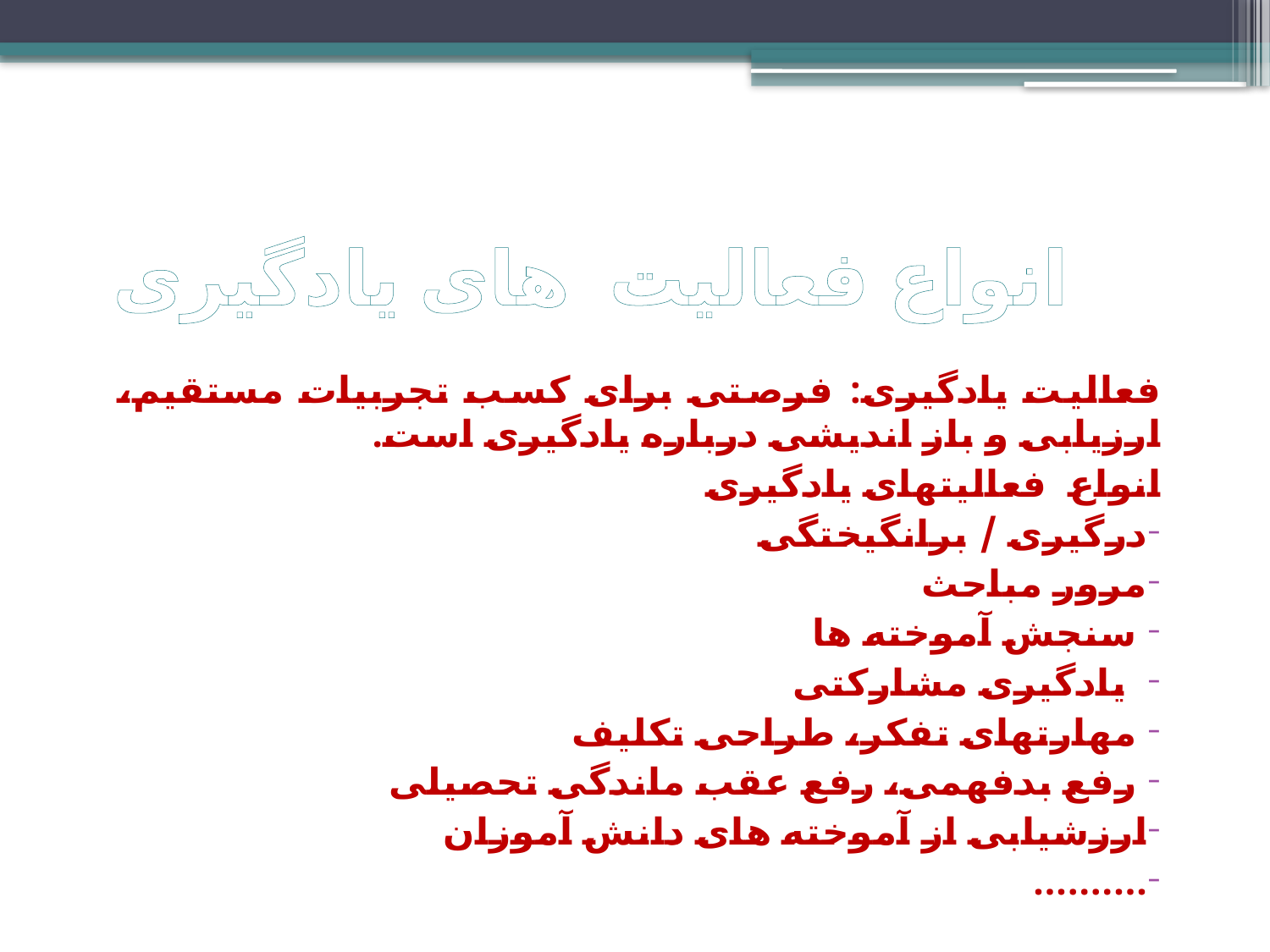

# انواع فعالیت  های یادگیری
فعالیت یادگیری: فرصتی برای کسب تجربیات مستقیم، ارزیابی و باز اندیشی درباره یادگیری است.
انواع  فعالیتهای یادگیری
درگیری / برانگیختگی
مرور مباحث
 سنجش آموخته ها
  یادگیری مشارکتی
 مهارتهای تفکر، طراحی تکلیف
 رفع بدفهمی، رفع عقب ماندگی تحصیلی
ارزشیابی از آموخته های دانش آموزان
..........